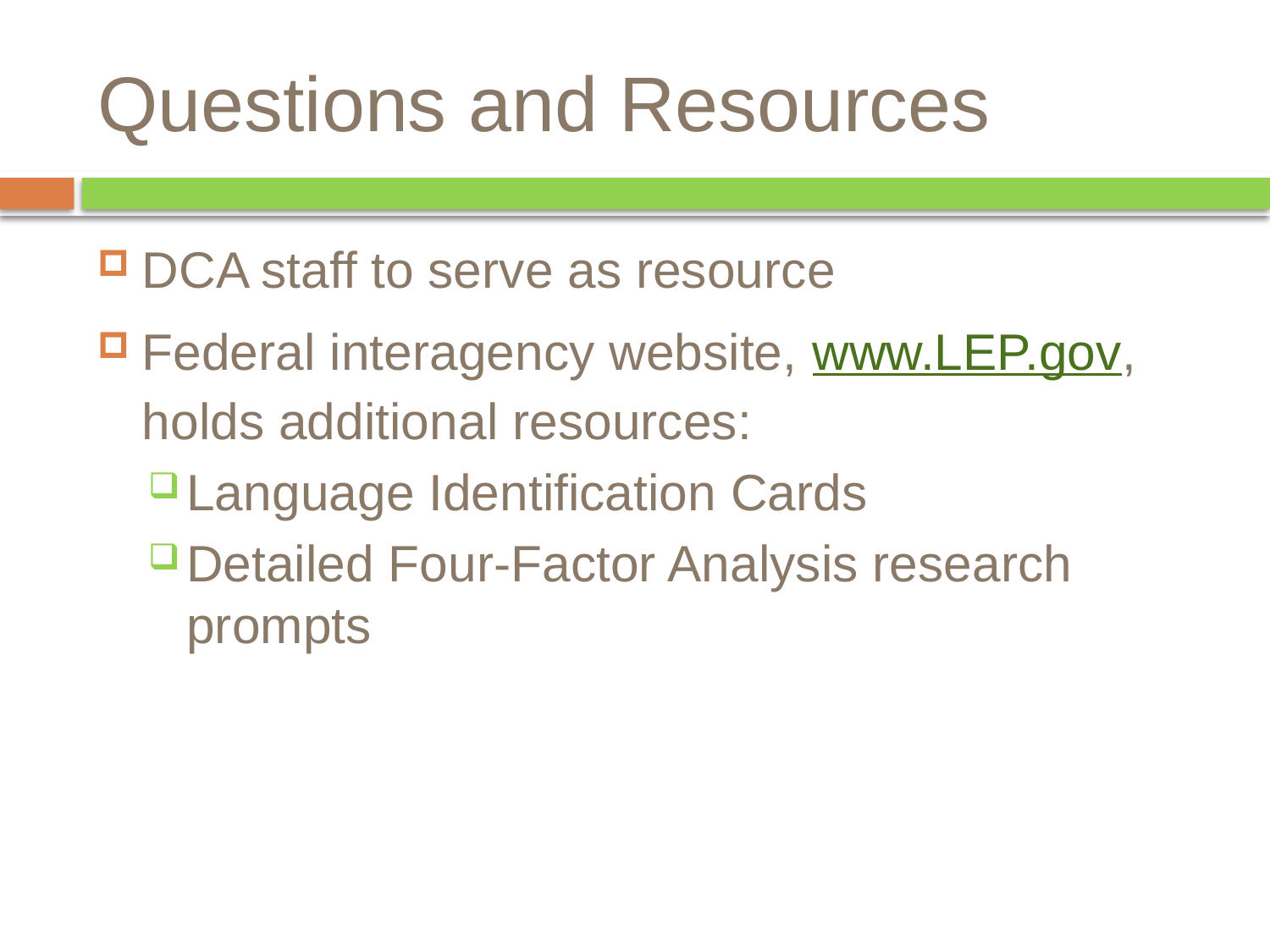

# Questions and Resources
DCA staff to serve as resource
Federal interagency website, www.LEP.gov, holds additional resources:
Language Identification Cards
Detailed Four-Factor Analysis research prompts